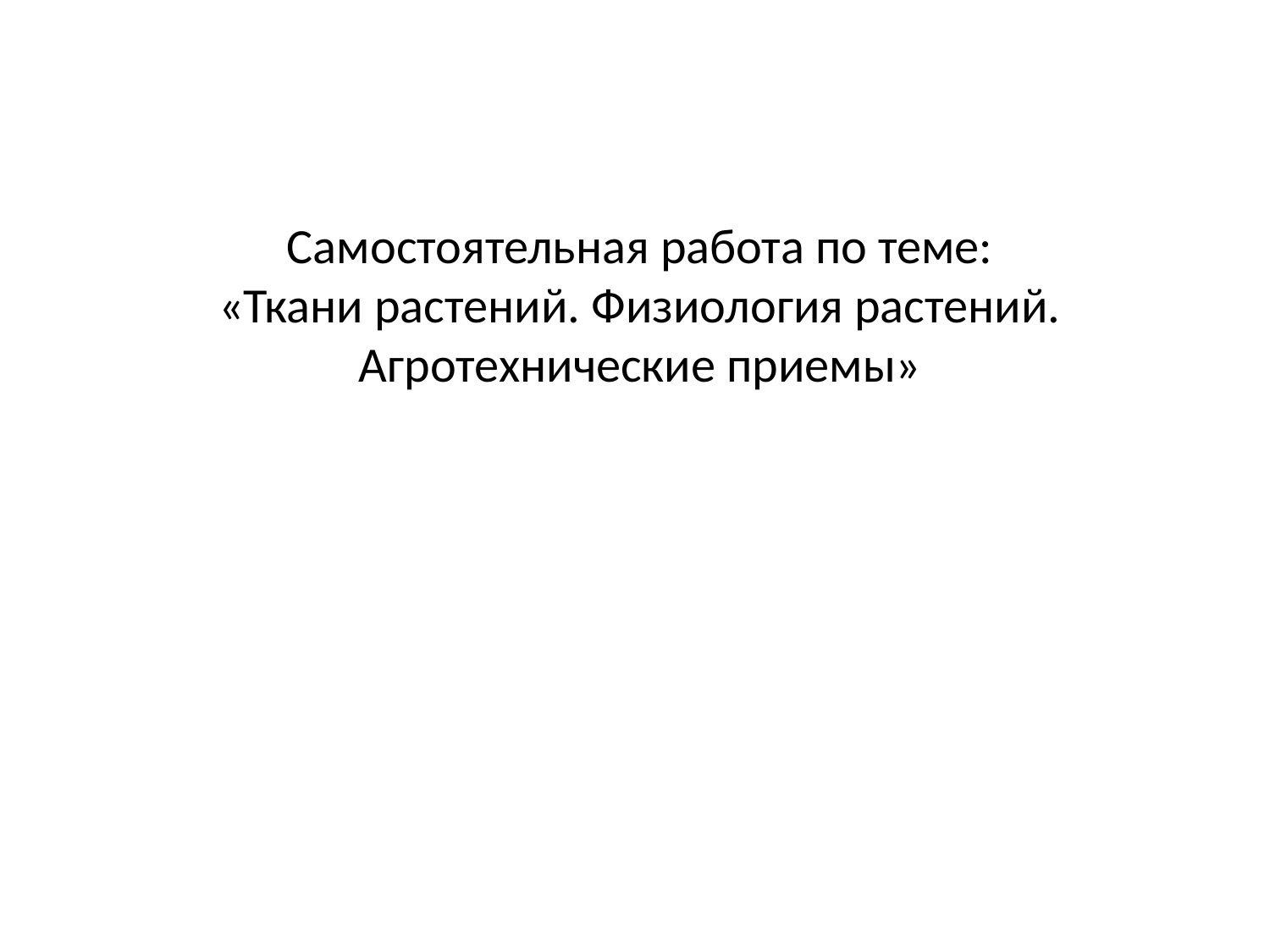

Самостоятельная работа по теме:
«Ткани растений. Физиология растений. Агротехнические приемы»